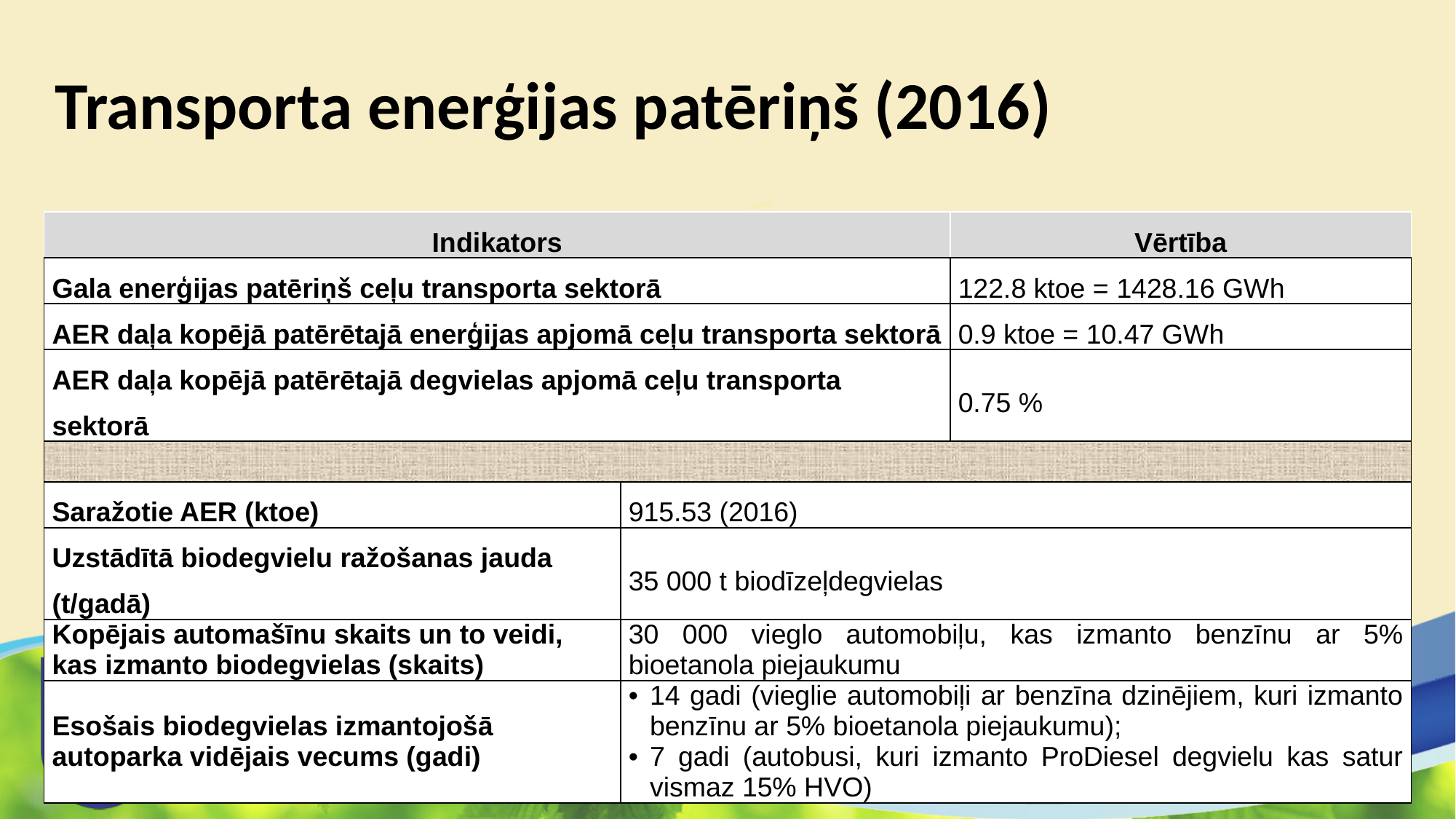

# Transporta enerģijas patēriņš (2016)
| Indikators |  | Vērtība |
| --- | --- | --- |
| Gala enerģijas patēriņš ceļu transporta sektorā |  | 122.8 ktoe = 1428.16 GWh |
| AER daļa kopējā patērētajā enerģijas apjomā ceļu transporta sektorā |  | 0.9 ktoe = 10.47 GWh |
| AER daļa kopējā patērētajā degvielas apjomā ceļu transporta sektorā |  | 0.75 % |
|  |  |  |
| Saražotie AER (ktoe) | 915.53 (2016) |  |
| Uzstādītā biodegvielu ražošanas jauda (t/gadā) | 35 000 t biodīzeļdegvielas |  |
| Kopējais automašīnu skaits un to veidi, kas izmanto biodegvielas (skaits) | 30 000 vieglo automobiļu, kas izmanto benzīnu ar 5% bioetanola piejaukumu |  |
| Esošais biodegvielas izmantojošā autoparka vidējais vecums (gadi) | 14 gadi (vieglie automobiļi ar benzīna dzinējiem, kuri izmanto benzīnu ar 5% bioetanola piejaukumu); 7 gadi (autobusi, kuri izmanto ProDiesel degvielu kas satur vismaz 15% HVO) |  |

14